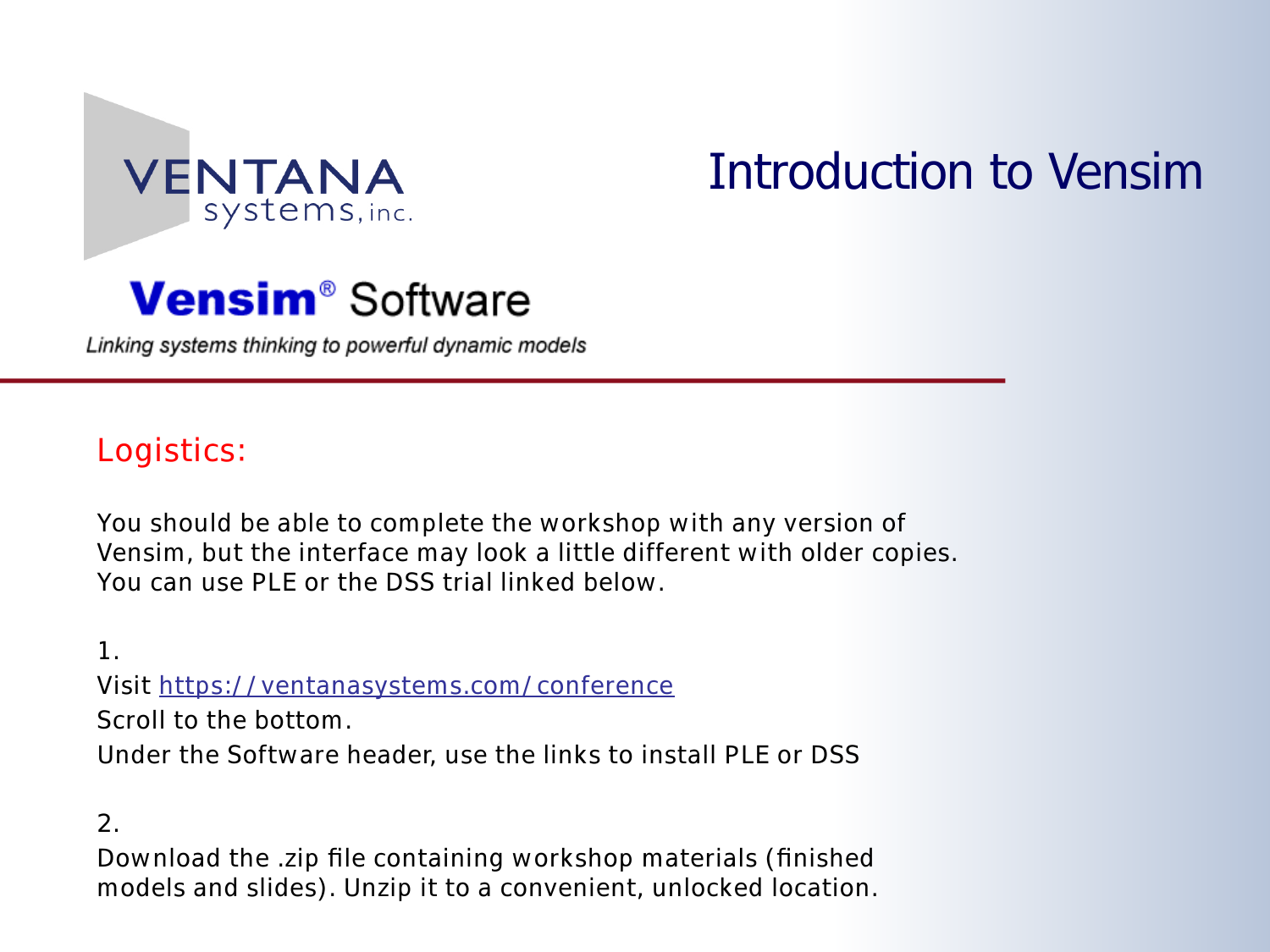

# Introduction to Vensim
Logistics:

You should be able to complete the workshop with any version of Vensim, but the interface may look a little different with older copies. You can use PLE or the DSS trial linked below.

1.
Visit https://ventanasystems.com/conference
Scroll to the bottom.
Under the Software header, use the links to install PLE or DSS

2.
Download the .zip file containing workshop materials (finished models and slides). Unzip it to a convenient, unlocked location.